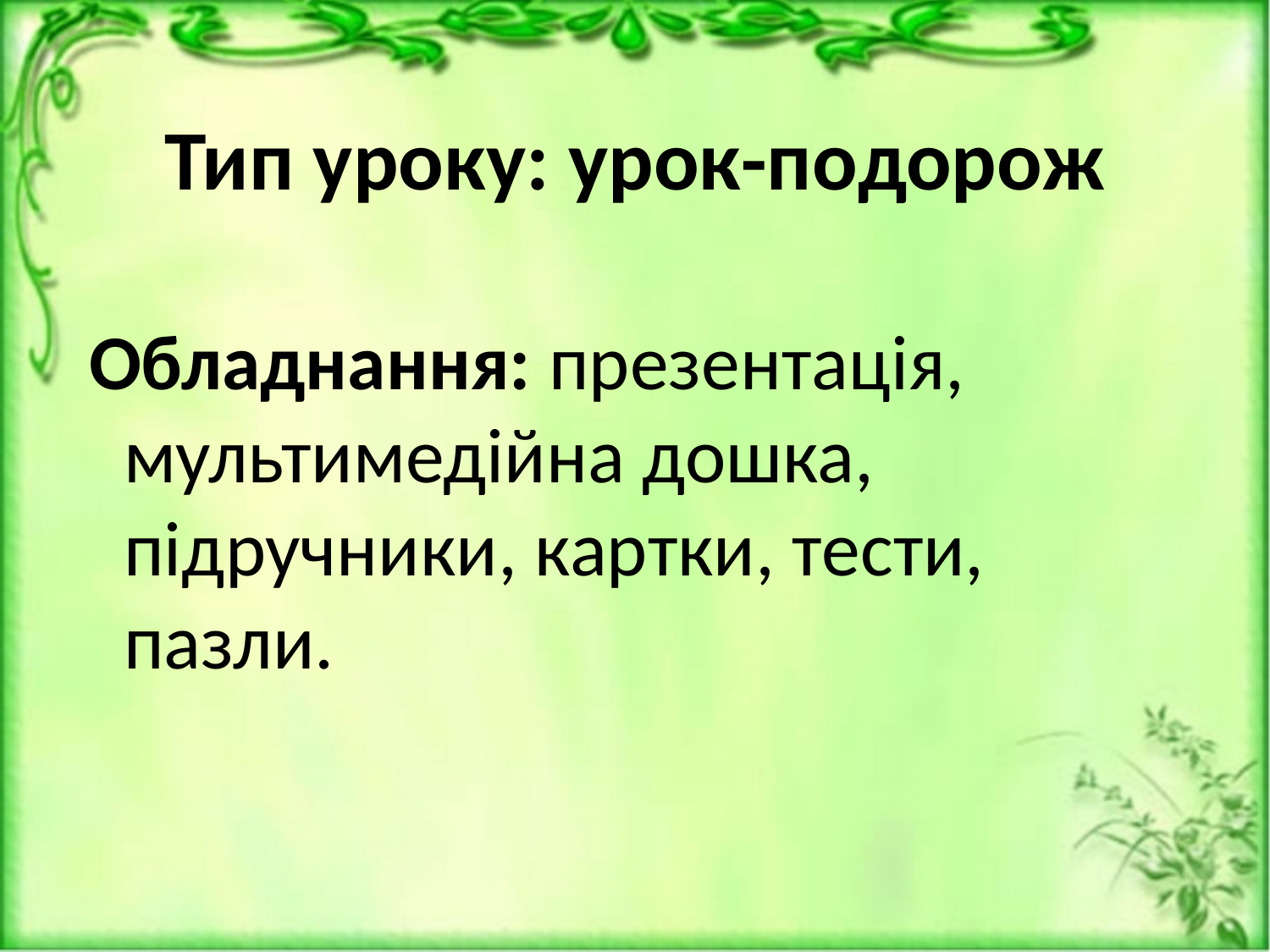

# Тип уроку: урок-подорож
 Обладнання: презентація, мультимедійна дошка, підручники, картки, тести, пазли.